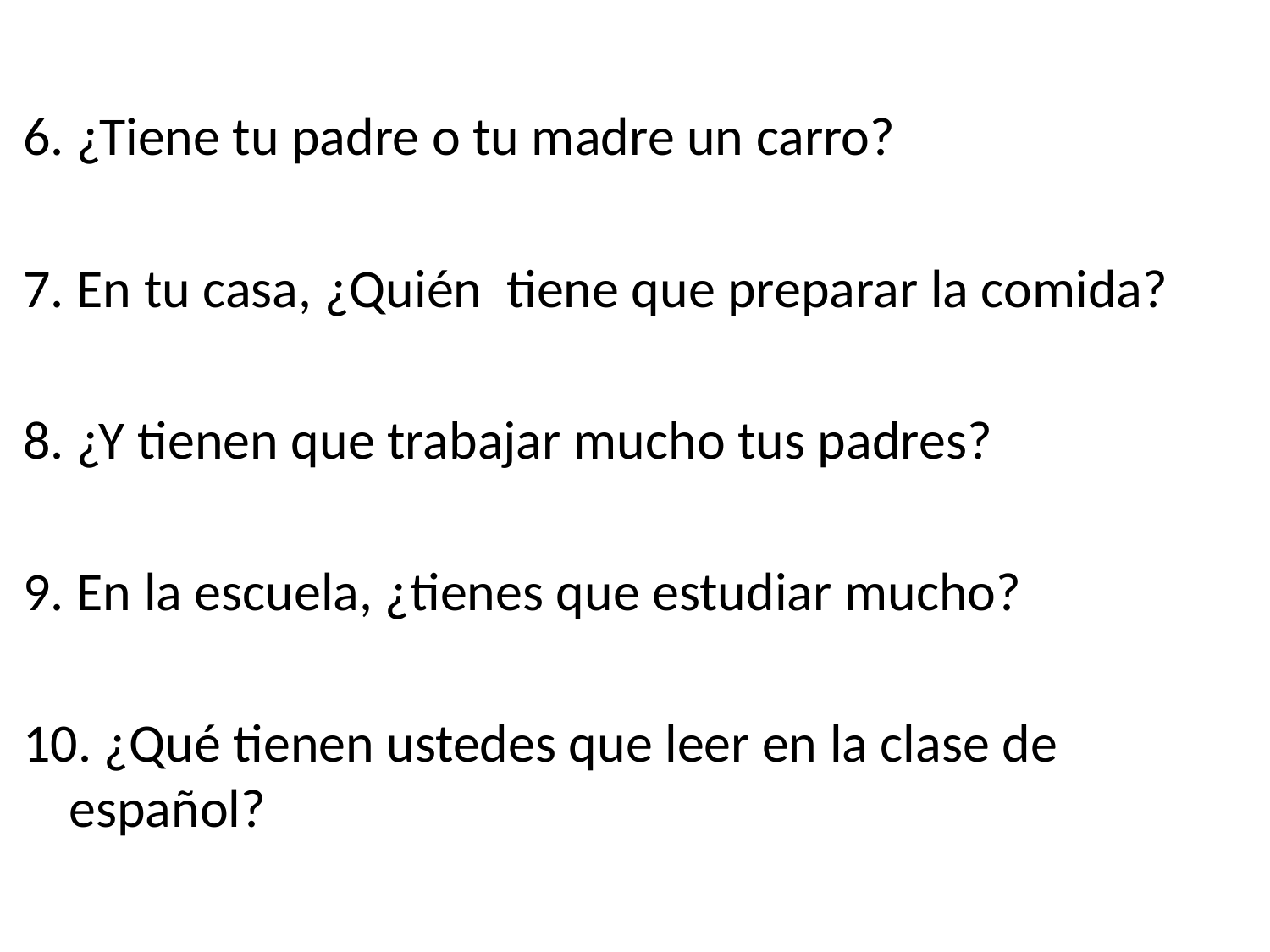

6. ¿Tiene tu padre o tu madre un carro?

7. En tu casa, ¿Quién  tiene que preparar la comida?

8. ¿Y tienen que trabajar mucho tus padres?

9. En la escuela, ¿tienes que estudiar mucho?

10. ¿Qué tienen ustedes que leer en la clase de español?